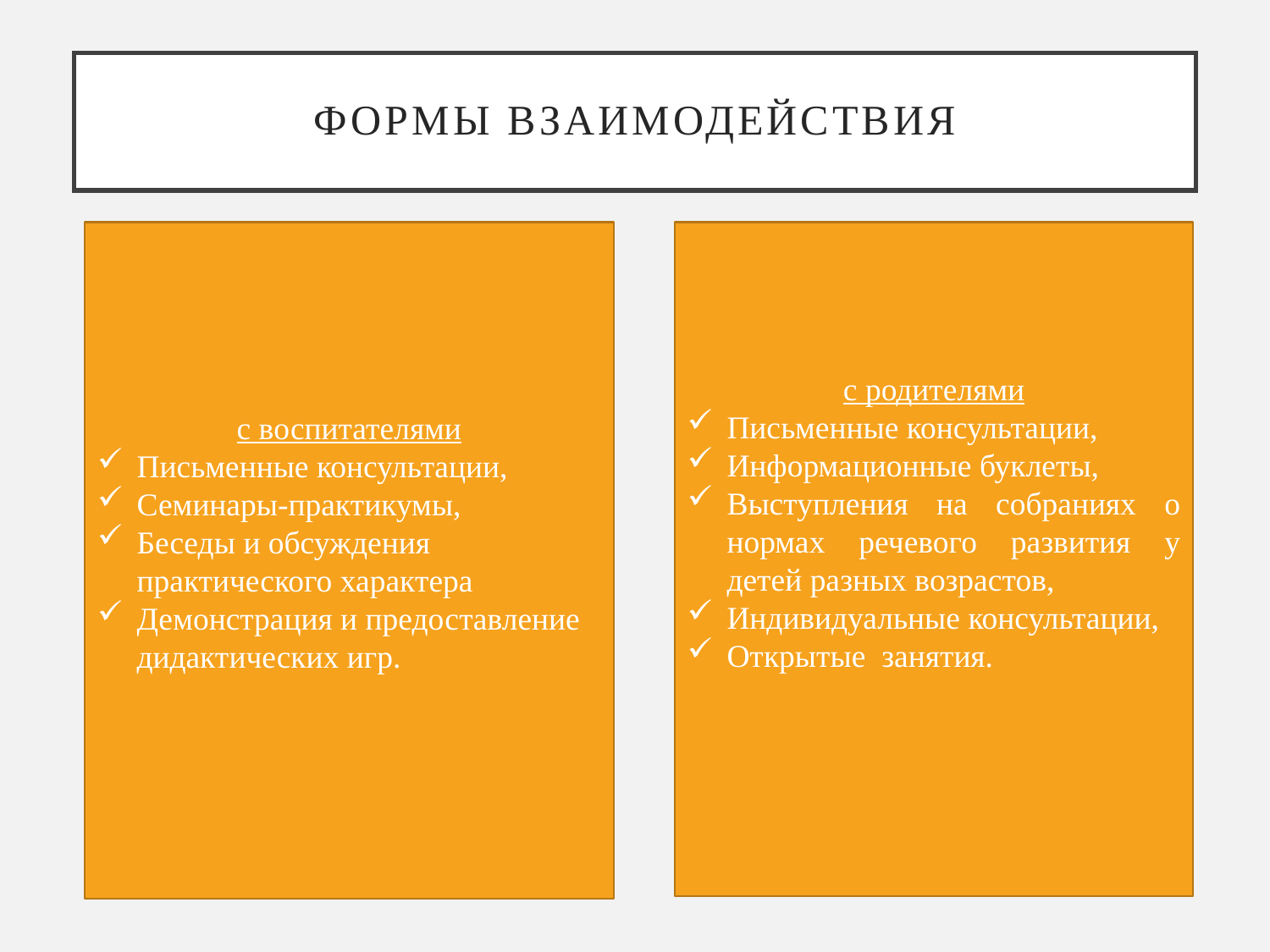

# Формы взаимодействия
с воспитателями
Письменные консультации,
Семинары-практикумы,
Беседы и обсуждения практического характера
Демонстрация и предоставление дидактических игр.

с родителями
Письменные консультации,
Информационные буклеты,
Выступления на собраниях о нормах речевого развития у детей разных возрастов,
Индивидуальные консультации,
Открытые  занятия.